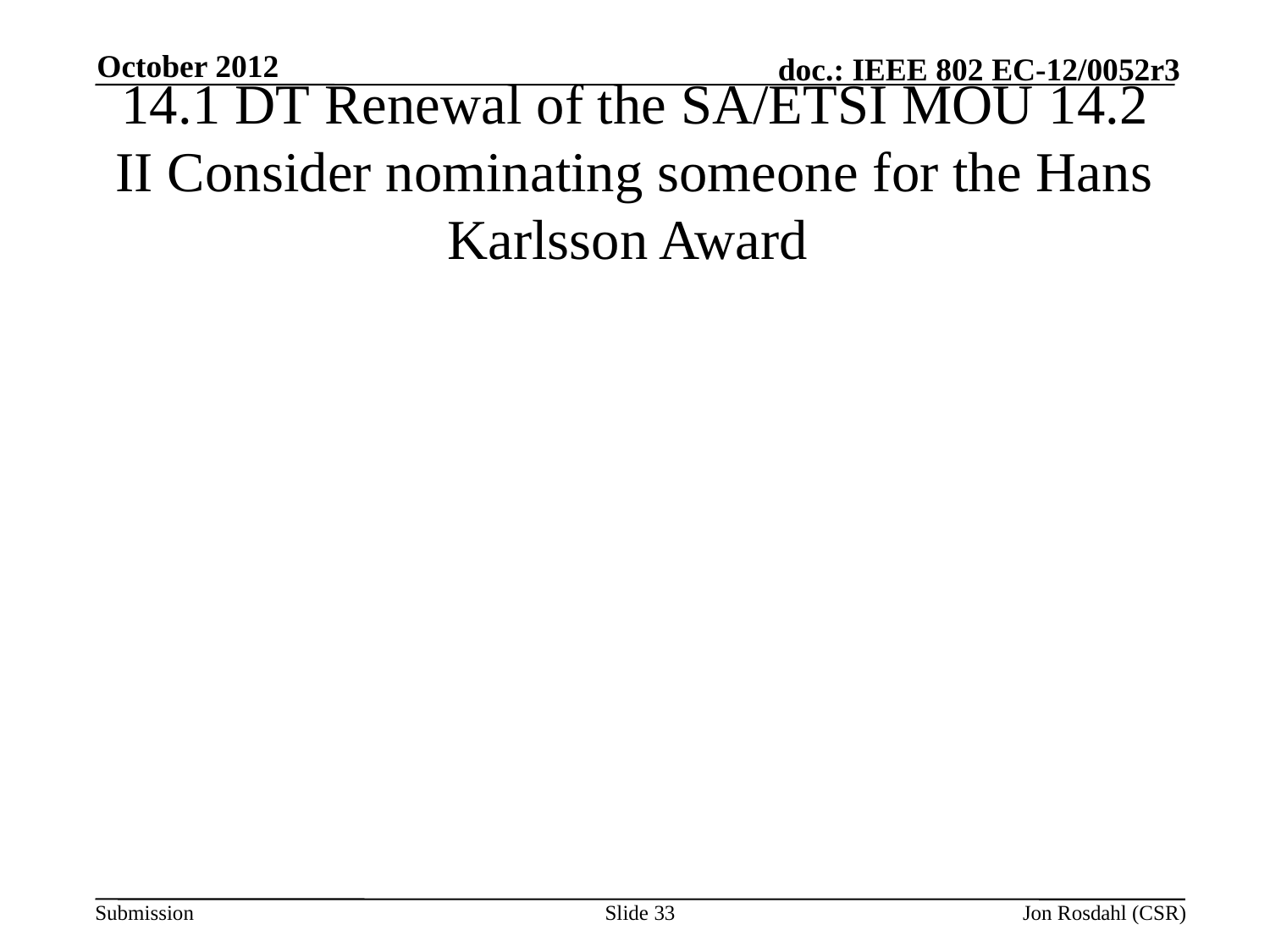

October 2012
# 14.1 DT Renewal of the SA/ETSI MOU 14.2 II Consider nominating someone for the Hans Karlsson Award

Slide 33
Jon Rosdahl (CSR)